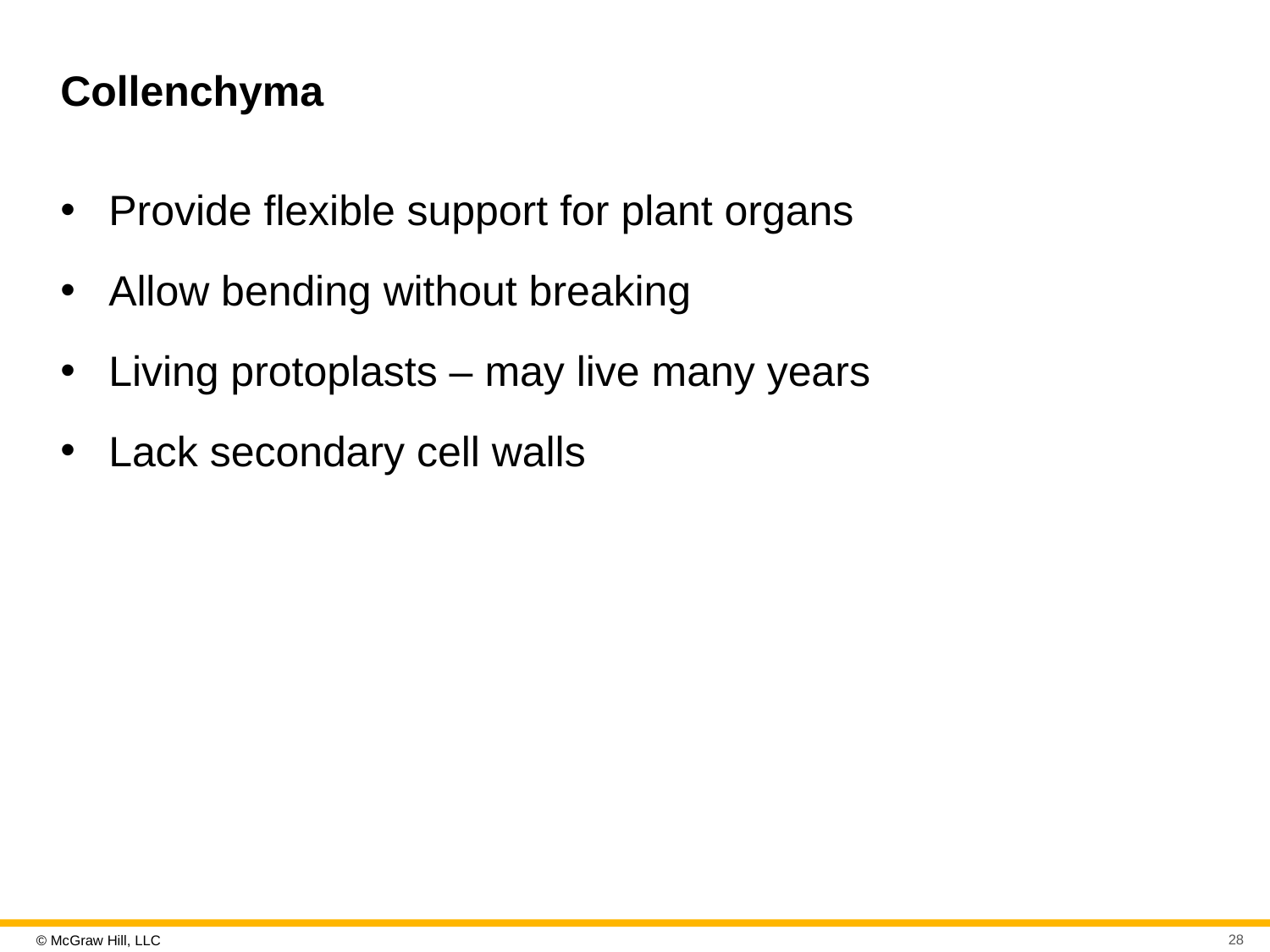

# Collenchyma
Provide flexible support for plant organs
Allow bending without breaking
Living protoplasts – may live many years
Lack secondary cell walls
28